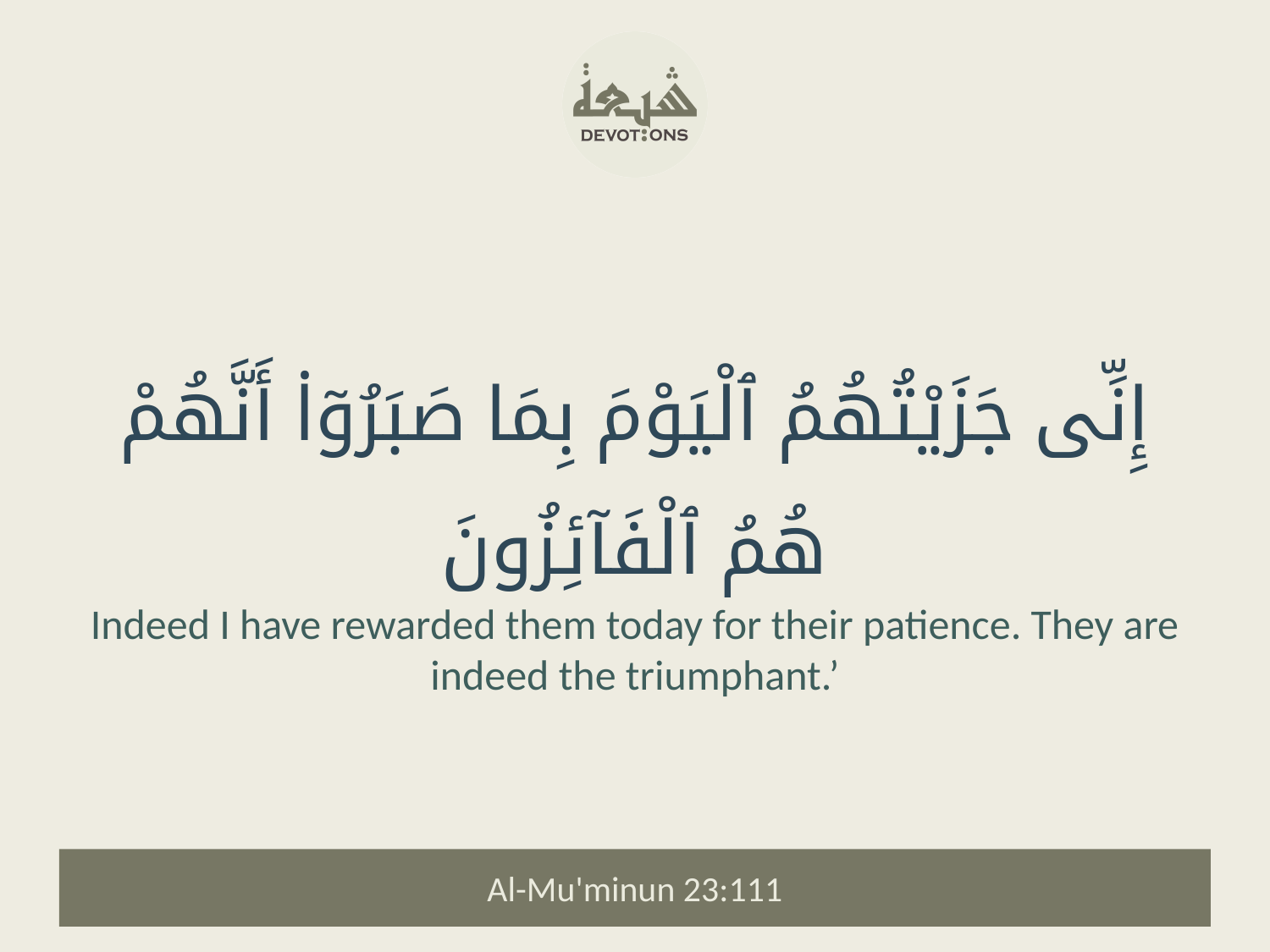

إِنِّى جَزَيْتُهُمُ ٱلْيَوْمَ بِمَا صَبَرُوٓا۟ أَنَّهُمْ هُمُ ٱلْفَآئِزُونَ
Indeed I have rewarded them today for their patience. They are indeed the triumphant.’
Al-Mu'minun 23:111